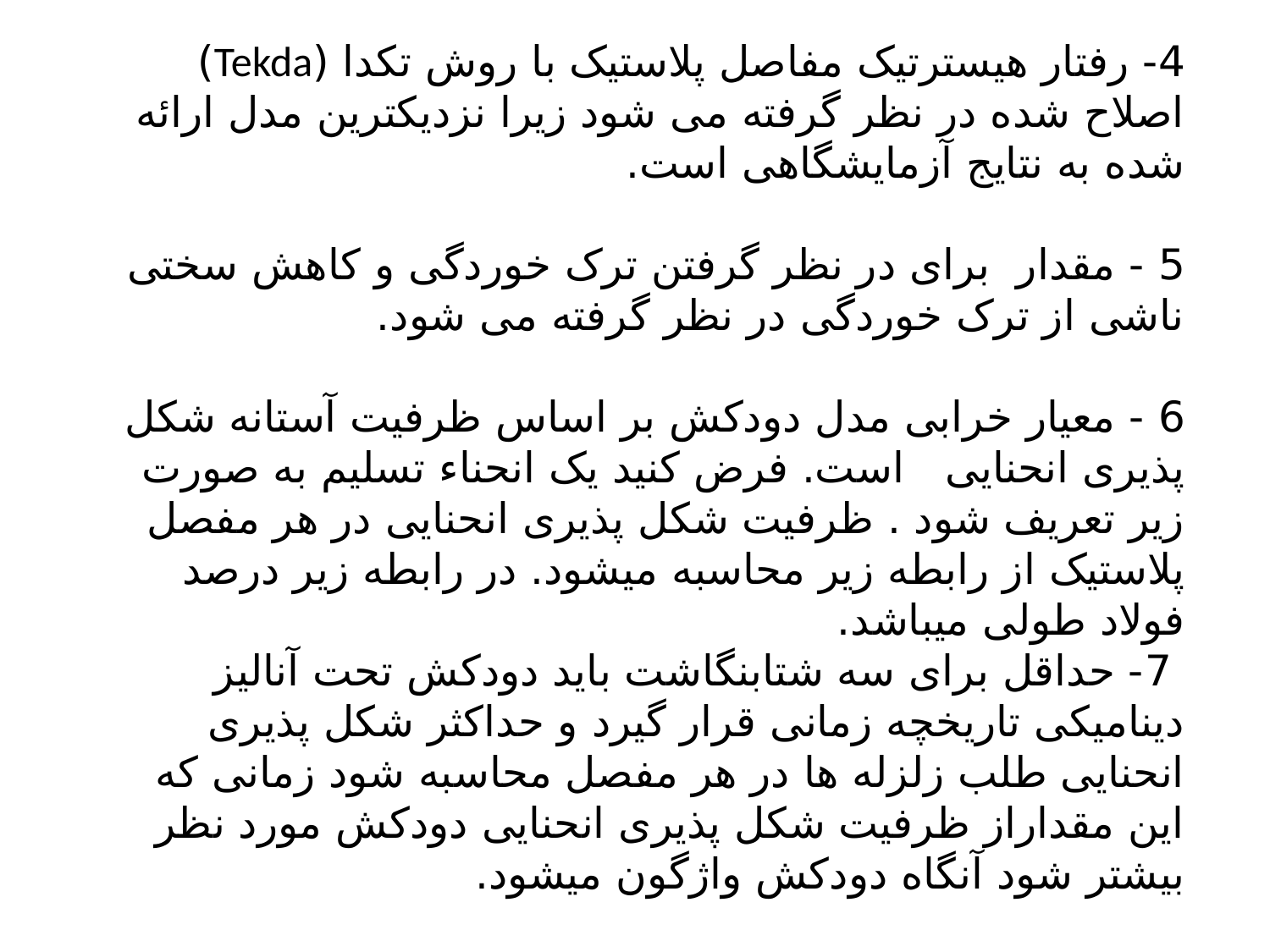

# 4- رفتار هیسترتیک مفاصل پلاستیک با روش تکدا (Tekda)  اصلاح شده در نظر گرفته می شود زیرا نزدیکترین مدل ارائه شده به نتایج آزمایشگاهی است. 5 - مقدار  برای در نظر گرفتن ترک خوردگی و کاهش سختی ناشی از ترک خوردگی در نظر گرفته می شود. 6 - معیار خرابی مدل دودکش بر اساس ظرفیت آستانه شکل پذیری انحنایی   است. فرض کنید یک انحناء تسلیم به صورت زیر تعریف شود . ظرفیت شکل پذیری انحنایی در هر مفصل پلاستیک از رابطه زیر محاسبه می­شود. در رابطه زیر درصد فولاد طولی می­باشد. 7- حداقل برای سه شتابنگاشت باید دودکش تحت آنالیز دینامیکی تاریخچه زمانی قرار گیرد و حداکثر شکل پذیری انحنایی طلب زلزله ها در هر مفصل محاسبه شود زمانی که این مقداراز ظرفیت شکل پذیری انحنایی دودکش مورد نظر بیشتر شود آنگاه دودکش واژگون می­شود.